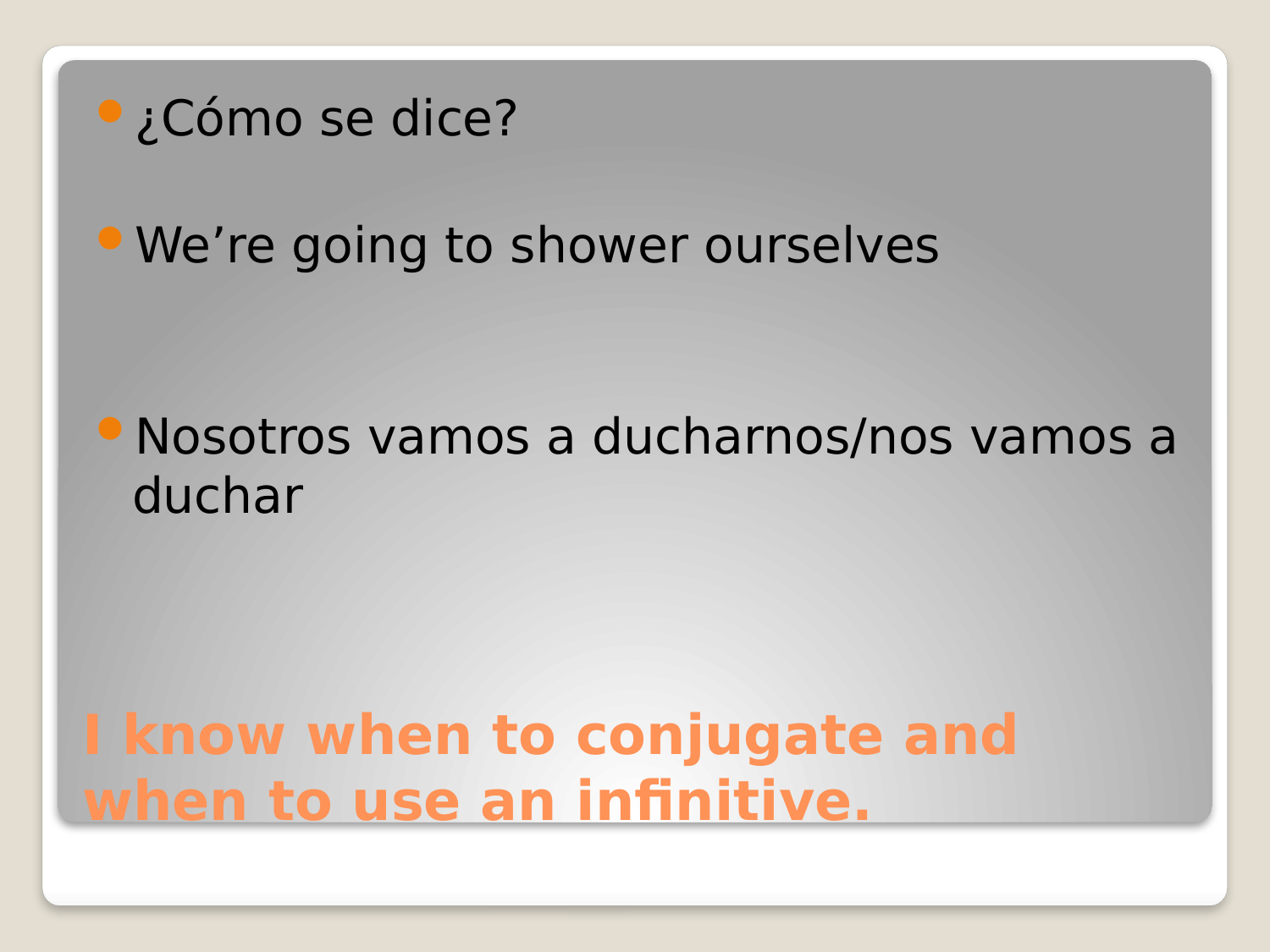

¿Cómo se dice?

We’re going to shower ourselves

Nosotros vamos a ducharnos/nos vamos a duchar
# I know when to conjugate and when to use an infinitive.